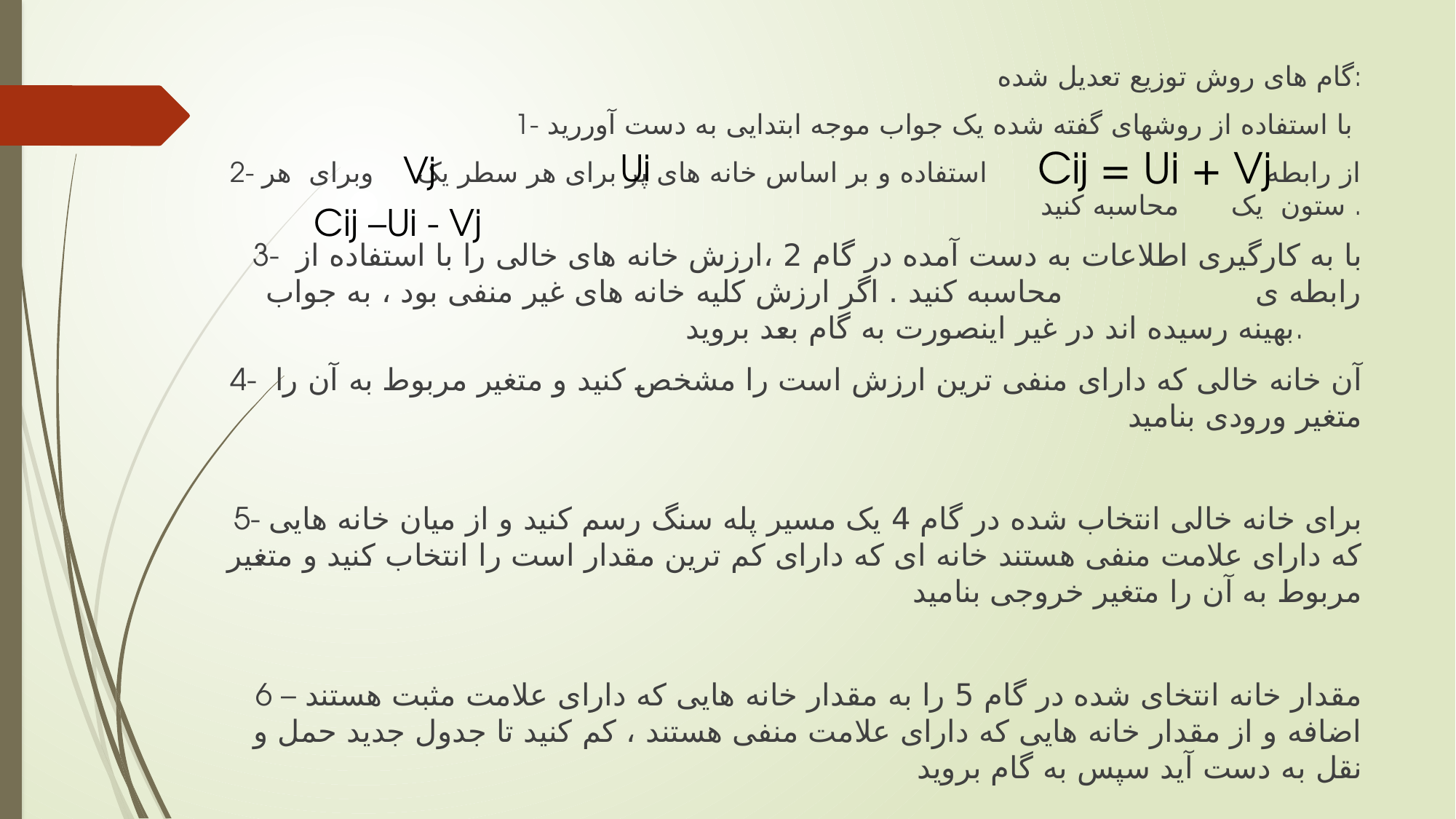

گام های روش توزیع تعدیل شده:
1- با استفاده از روشهای گفته شده یک جواب موجه ابتدایی به دست آوررید
2- از رابطه                                استفاده و بر اساس خانه های پر برای هر سطر یک     وبرای  هر ستون  یک      محاسبه کنید .
3-  با به کارگیری اطلاعات به دست آمده در گام 2 ،ارزش خانه های خالی را با استفاده از رابطه ی                    محاسبه کنید . اگر ارزش کلیه خانه های غیر منفی بود ، به جواب بهینه رسیده اند در غیر اینصورت به گام بعد بروید.
4- آن خانه خالی که دارای منفی ترین ارزش است را مشخص کنید و متغیر مربوط به آن را  متغیر ورودی بنامید

5- برای خانه خالی انتخاب شده در گام 4 یک مسیر پله سنگ رسم کنید و از میان خانه هایی که دارای علامت منفی هستند خانه ای که دارای کم ترین مقدار است را انتخاب کنید و متغیر مربوط به آن را متغیر خروجی بنامید

6 – مقدار خانه انتخای شده در گام 5 را به مقدار خانه هایی که دارای علامت مثبت هستند اضافه و از مقدار خانه هایی که دارای علامت منفی هستند ، کم کنید تا جدول جدید حمل و نقل به دست آید سپس به گام بروید

Cij = Ui + Vj
Ui
Vj
Cij –Ui - Vj